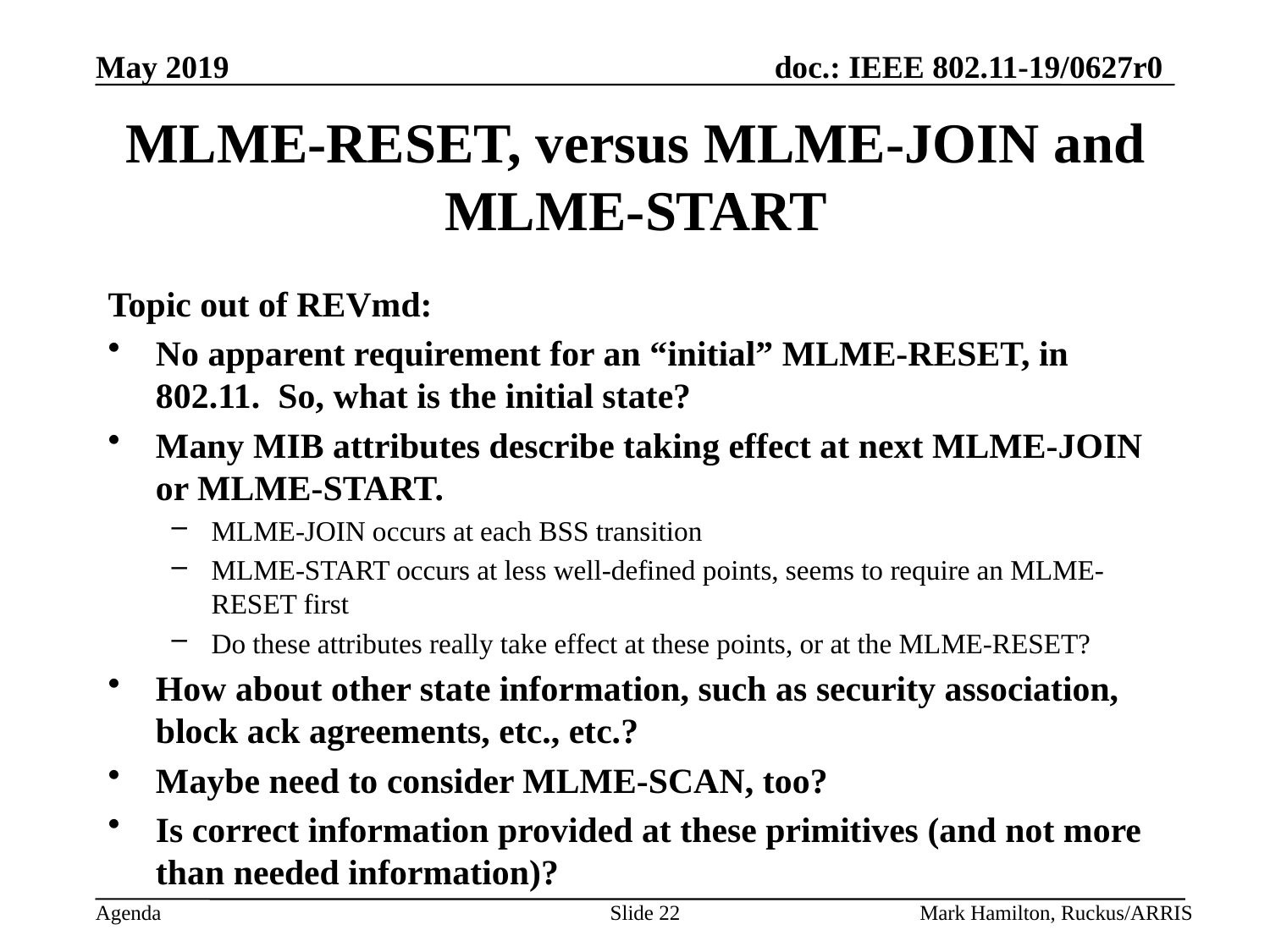

# MLME-RESET, versus MLME-JOIN and MLME-START
Topic out of REVmd:
No apparent requirement for an “initial” MLME-RESET, in 802.11.  So, what is the initial state?
Many MIB attributes describe taking effect at next MLME-JOIN or MLME-START.
MLME-JOIN occurs at each BSS transition
MLME-START occurs at less well-defined points, seems to require an MLME-RESET first
Do these attributes really take effect at these points, or at the MLME-RESET?
How about other state information, such as security association, block ack agreements, etc., etc.?
Maybe need to consider MLME-SCAN, too?
Is correct information provided at these primitives (and not more than needed information)?